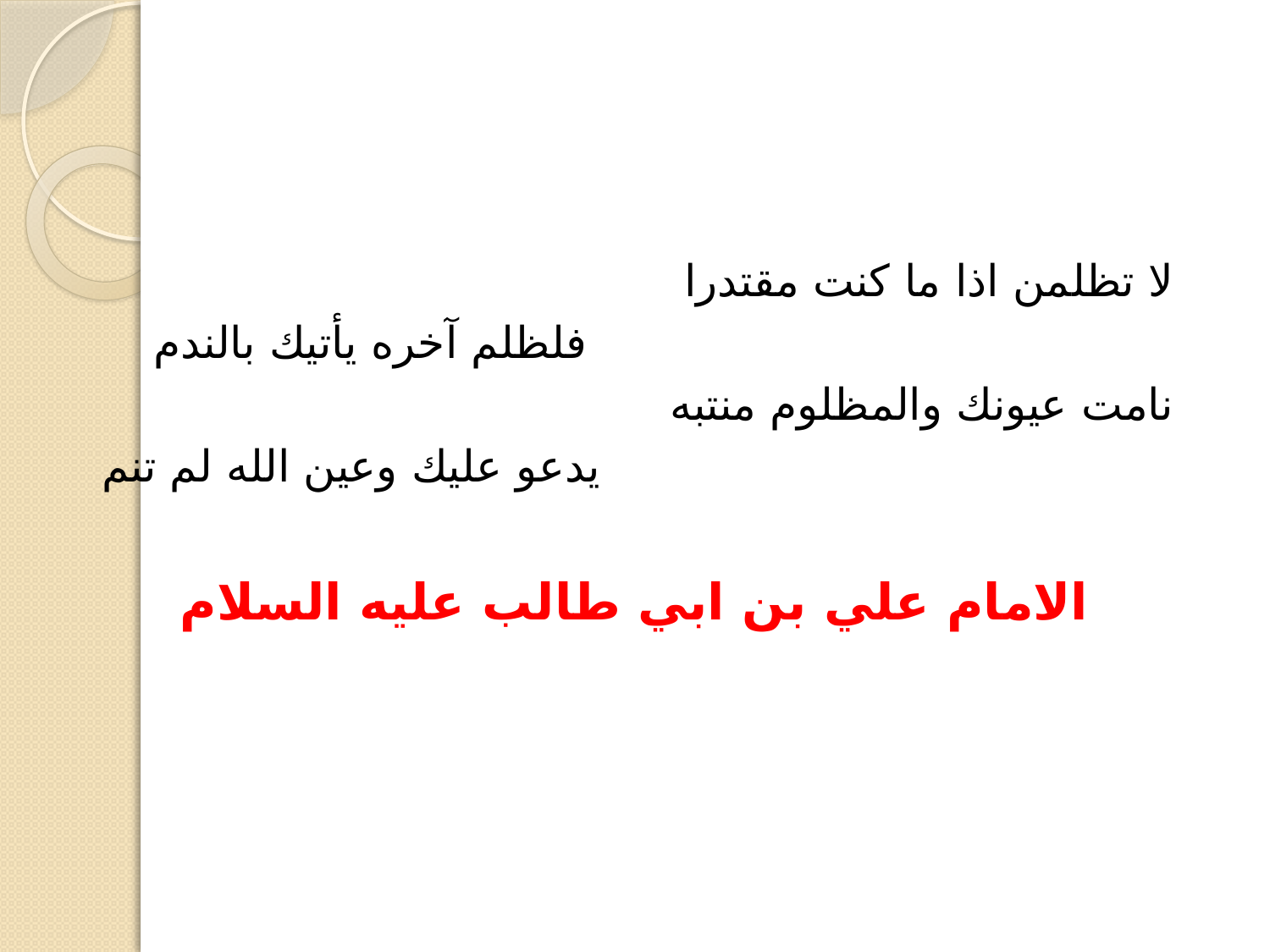

لا تظلمن اذا ما كنت مقتدرا
                                          فلظلم آخره يأتيك بالندم
نامت عيونك والمظلوم منتبه
                                         يدعو عليك وعين الله لم تنم

الامام علي بن ابي طالب عليه السلام